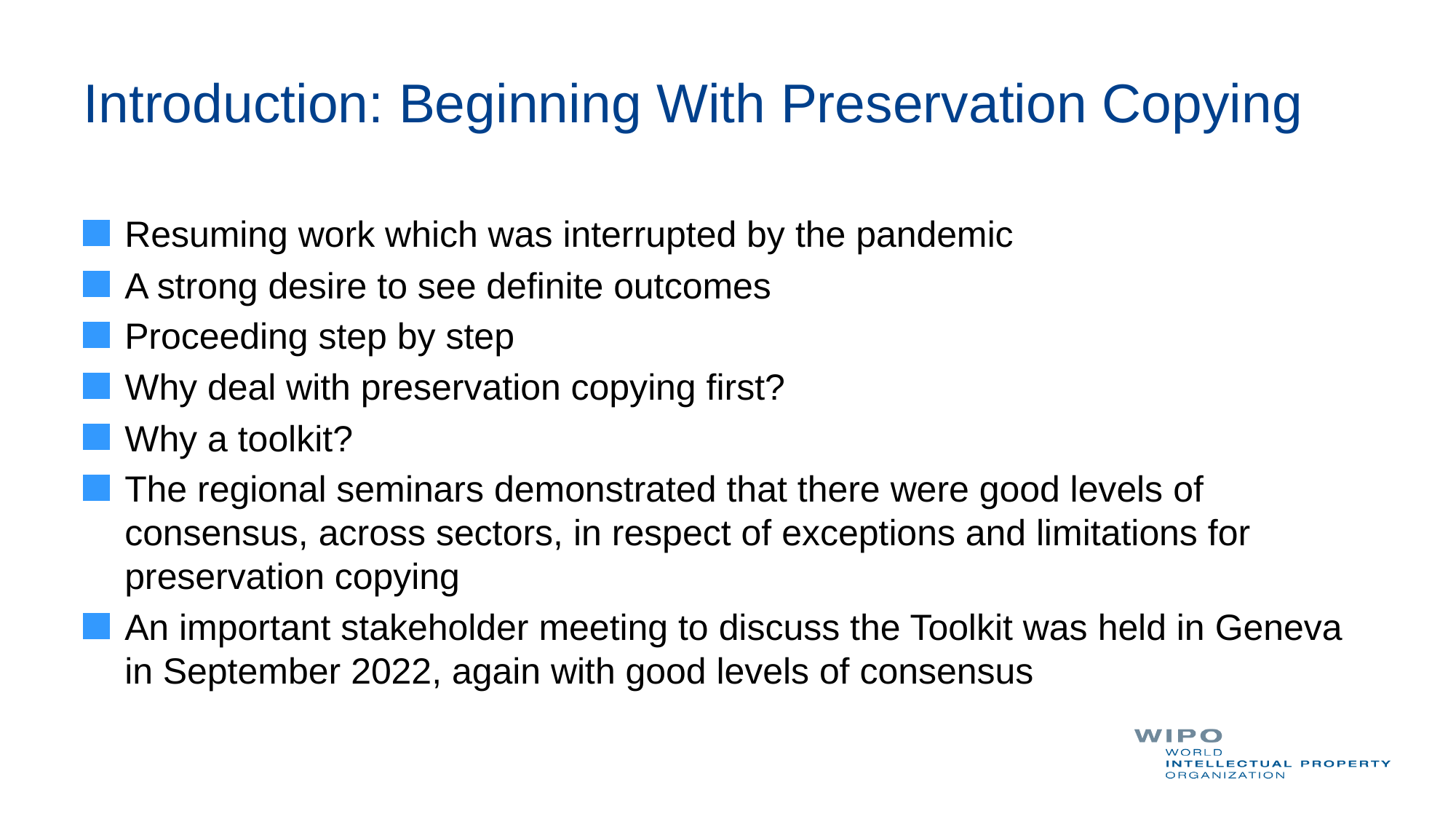

# Introduction: Beginning With Preservation Copying

Resuming work which was interrupted by the pandemic
A strong desire to see definite outcomes
Proceeding step by step
Why deal with preservation copying first?
Why a toolkit?
The regional seminars demonstrated that there were good levels of consensus, across sectors, in respect of exceptions and limitations for preservation copying
An important stakeholder meeting to discuss the Toolkit was held in Geneva in September 2022, again with good levels of consensus